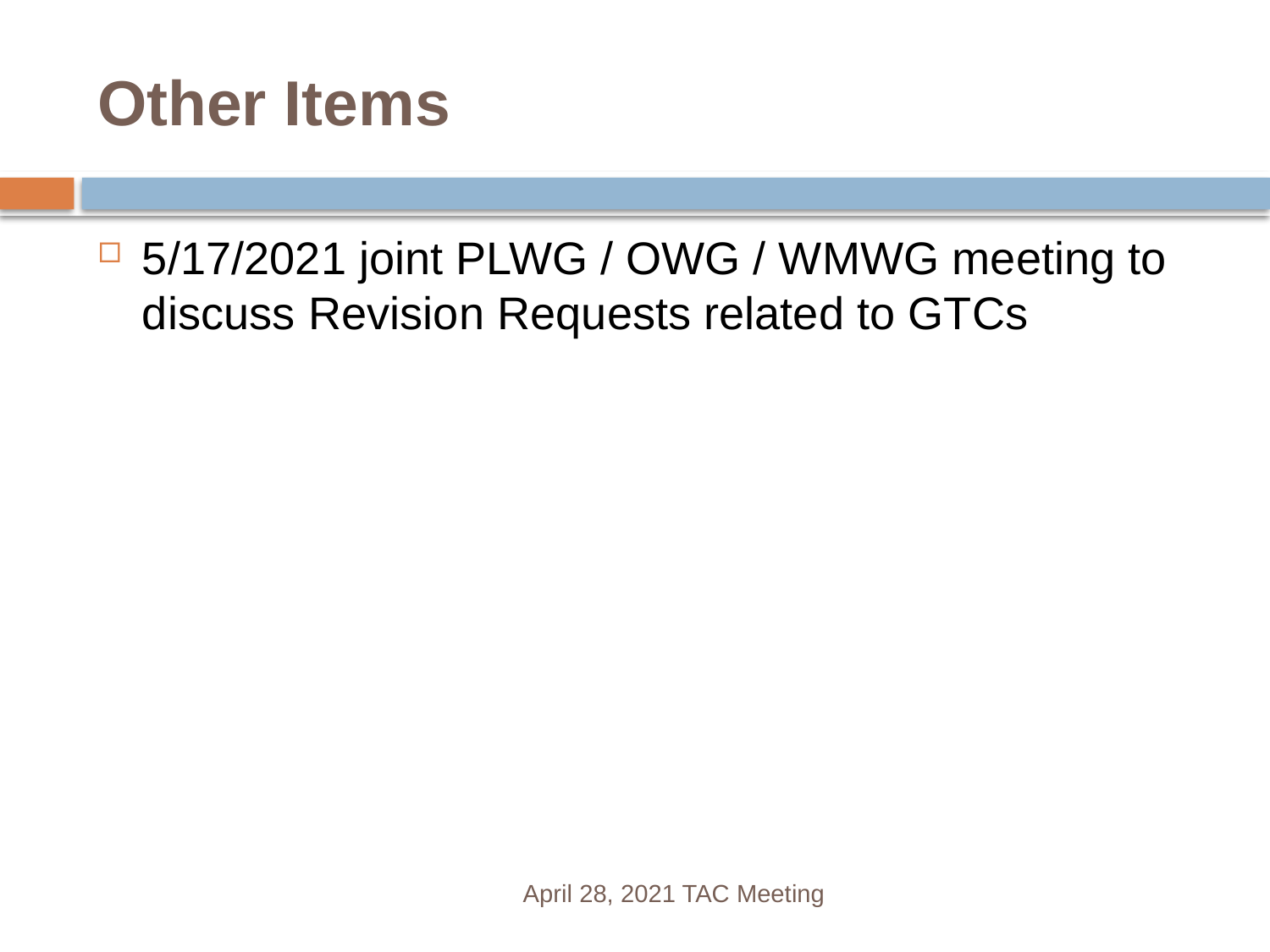

# Other Items
5/17/2021 joint PLWG / OWG / WMWG meeting to discuss Revision Requests related to GTCs

April 28, 2021 TAC Meeting